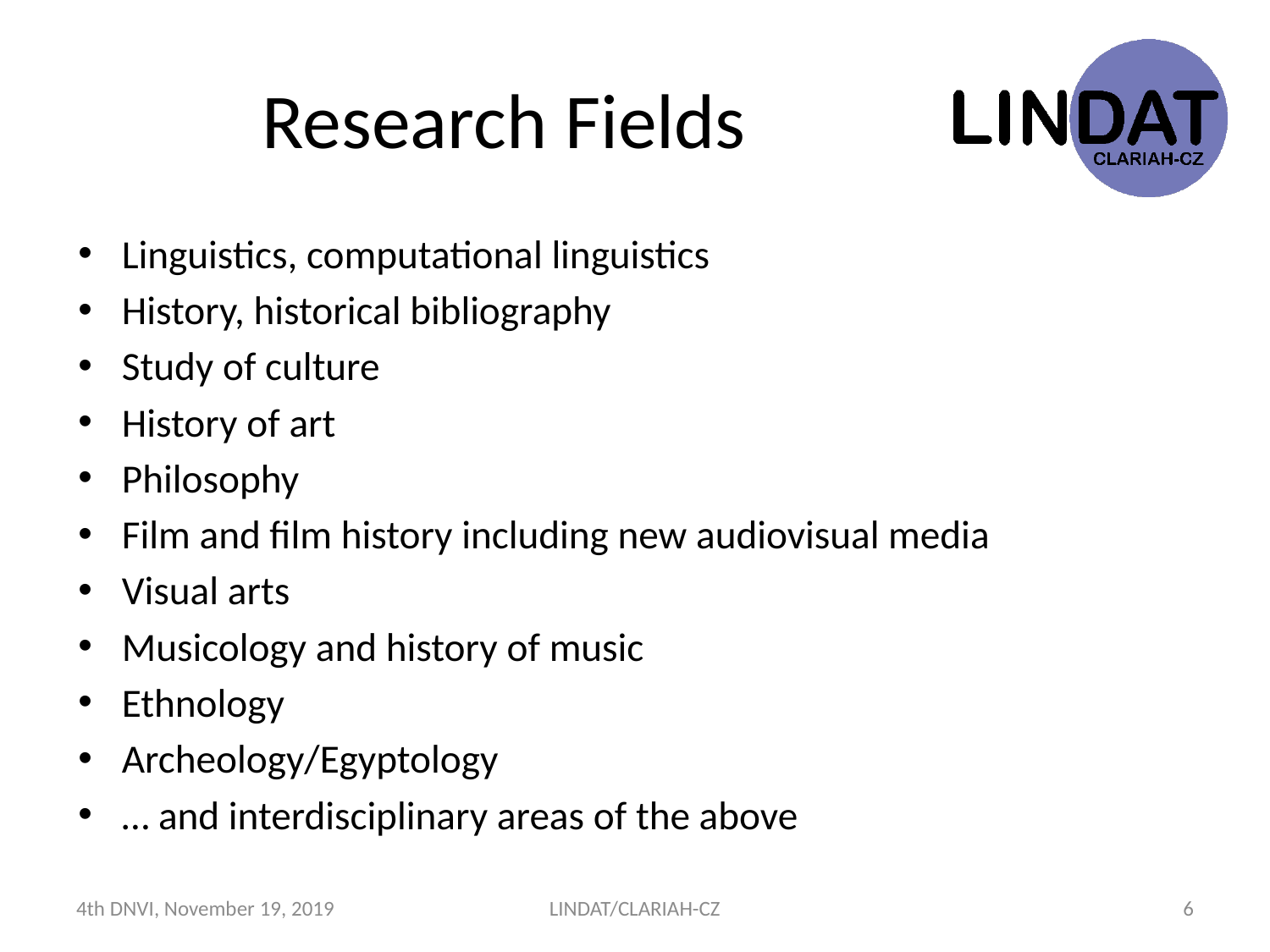

# Research Fields
Linguistics, computational linguistics
History, historical bibliography
Study of culture
History of art
Philosophy
Film and film history including new audiovisual media
Visual arts
Musicology and history of music
Ethnology
Archeology/Egyptology
… and interdisciplinary areas of the above
4th DNVI, November 19, 2019
LINDAT/CLARIAH-CZ
6